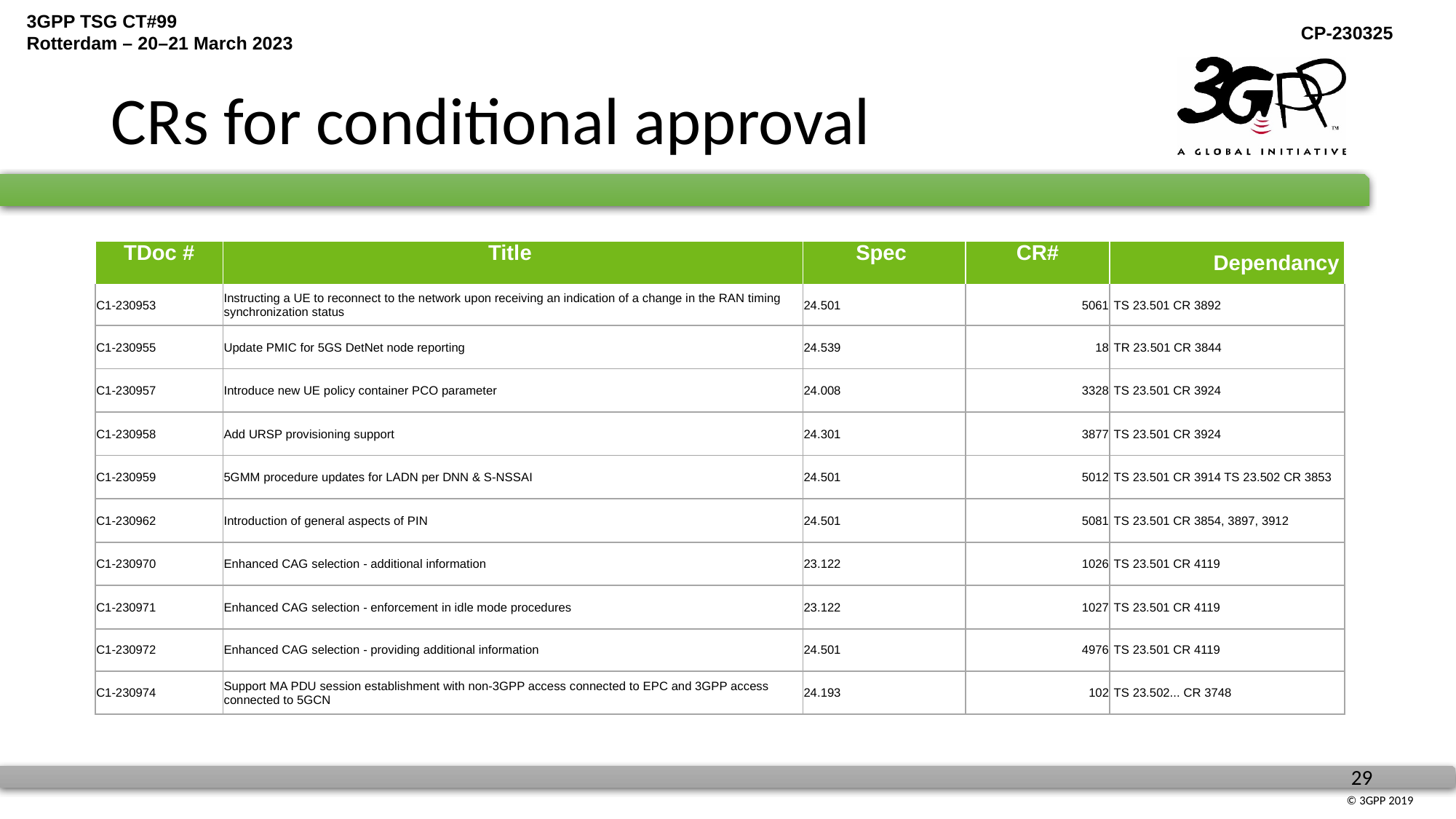

# CRs for conditional approval
| TDoc # | Title | Spec | CR# | Dependancy |
| --- | --- | --- | --- | --- |
| C1-230953 | Instructing a UE to reconnect to the network upon receiving an indication of a change in the RAN timing synchronization status | 24.501 | 5061 | TS 23.501 CR 3892 |
| C1-230955 | Update PMIC for 5GS DetNet node reporting | 24.539 | 18 | TR 23.501 CR 3844 |
| C1-230957 | Introduce new UE policy container PCO parameter | 24.008 | 3328 | TS 23.501 CR 3924 |
| C1-230958 | Add URSP provisioning support | 24.301 | 3877 | TS 23.501 CR 3924 |
| C1-230959 | 5GMM procedure updates for LADN per DNN & S-NSSAI | 24.501 | 5012 | TS 23.501 CR 3914 TS 23.502 CR 3853 |
| C1-230962 | Introduction of general aspects of PIN | 24.501 | 5081 | TS 23.501 CR 3854, 3897, 3912 |
| C1-230970 | Enhanced CAG selection - additional information | 23.122 | 1026 | TS 23.501 CR 4119 |
| C1-230971 | Enhanced CAG selection - enforcement in idle mode procedures | 23.122 | 1027 | TS 23.501 CR 4119 |
| C1-230972 | Enhanced CAG selection - providing additional information | 24.501 | 4976 | TS 23.501 CR 4119 |
| C1-230974 | Support MA PDU session establishment with non-3GPP access connected to EPC and 3GPP access connected to 5GCN | 24.193 | 102 | TS 23.502... CR 3748 |